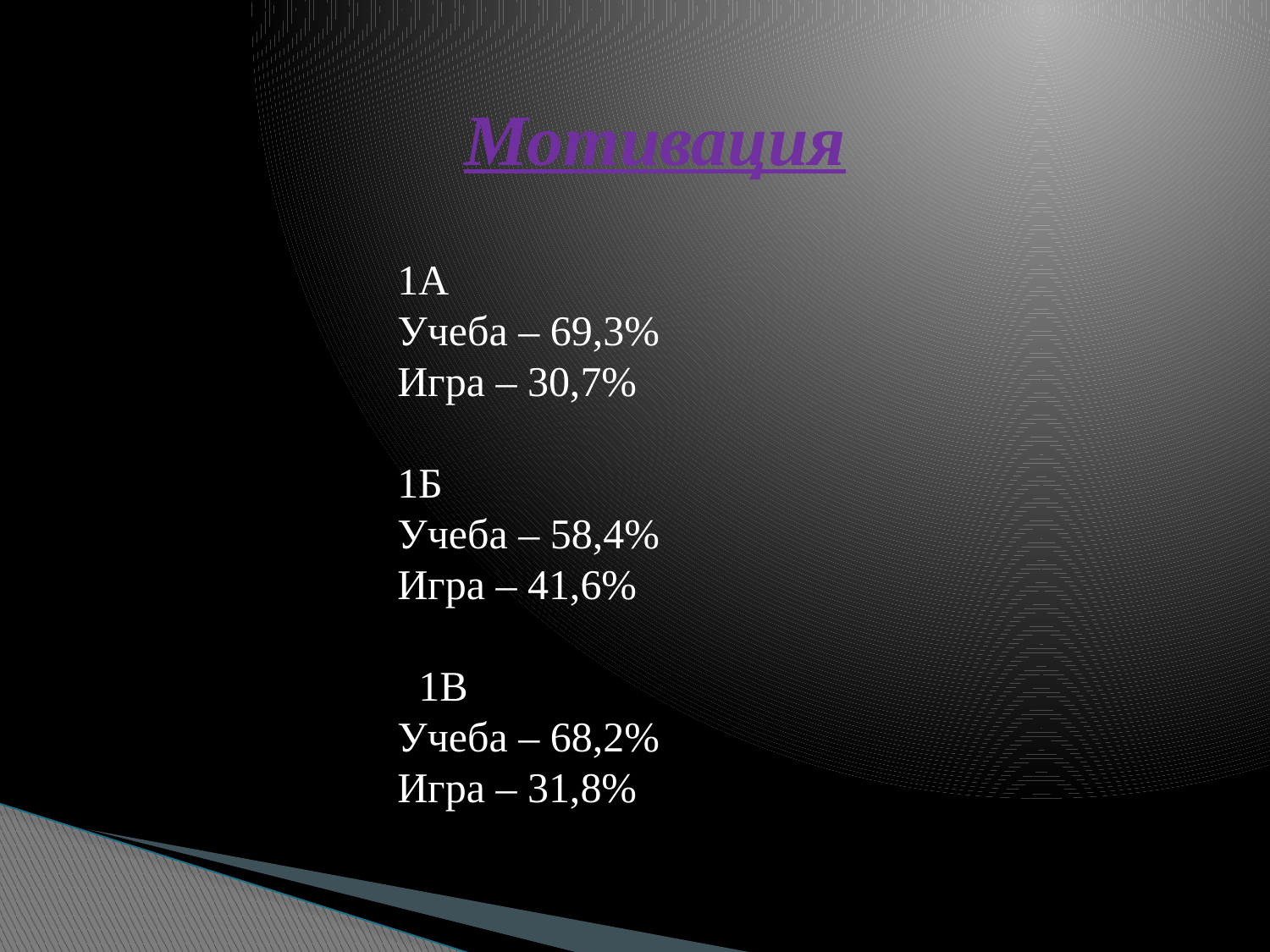

# Мотивация
1А
Учеба – 69,3%
Игра – 30,7%

1Б
Учеба – 58,4%
Игра – 41,6%

  1В
Учеба – 68,2%
Игра – 31,8%